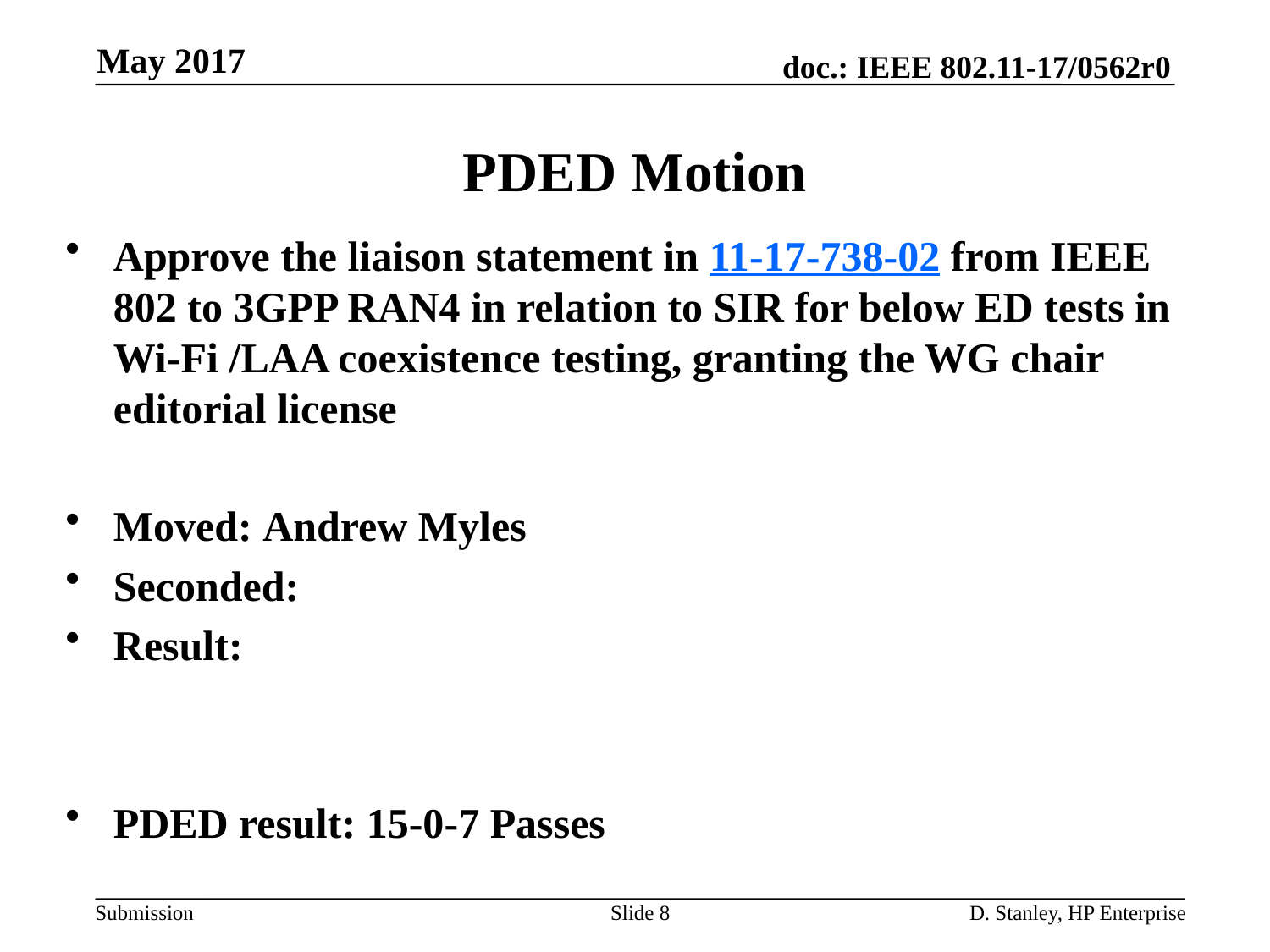

May 2017
# PDED Motion
Approve the liaison statement in 11-17-738-02 from IEEE 802 to 3GPP RAN4 in relation to SIR for below ED tests in Wi-Fi /LAA coexistence testing, granting the WG chair editorial license

Moved: Andrew Myles
Seconded:
Result:

PDED result: 15-0-7 Passes

Slide 8
D. Stanley, HP Enterprise